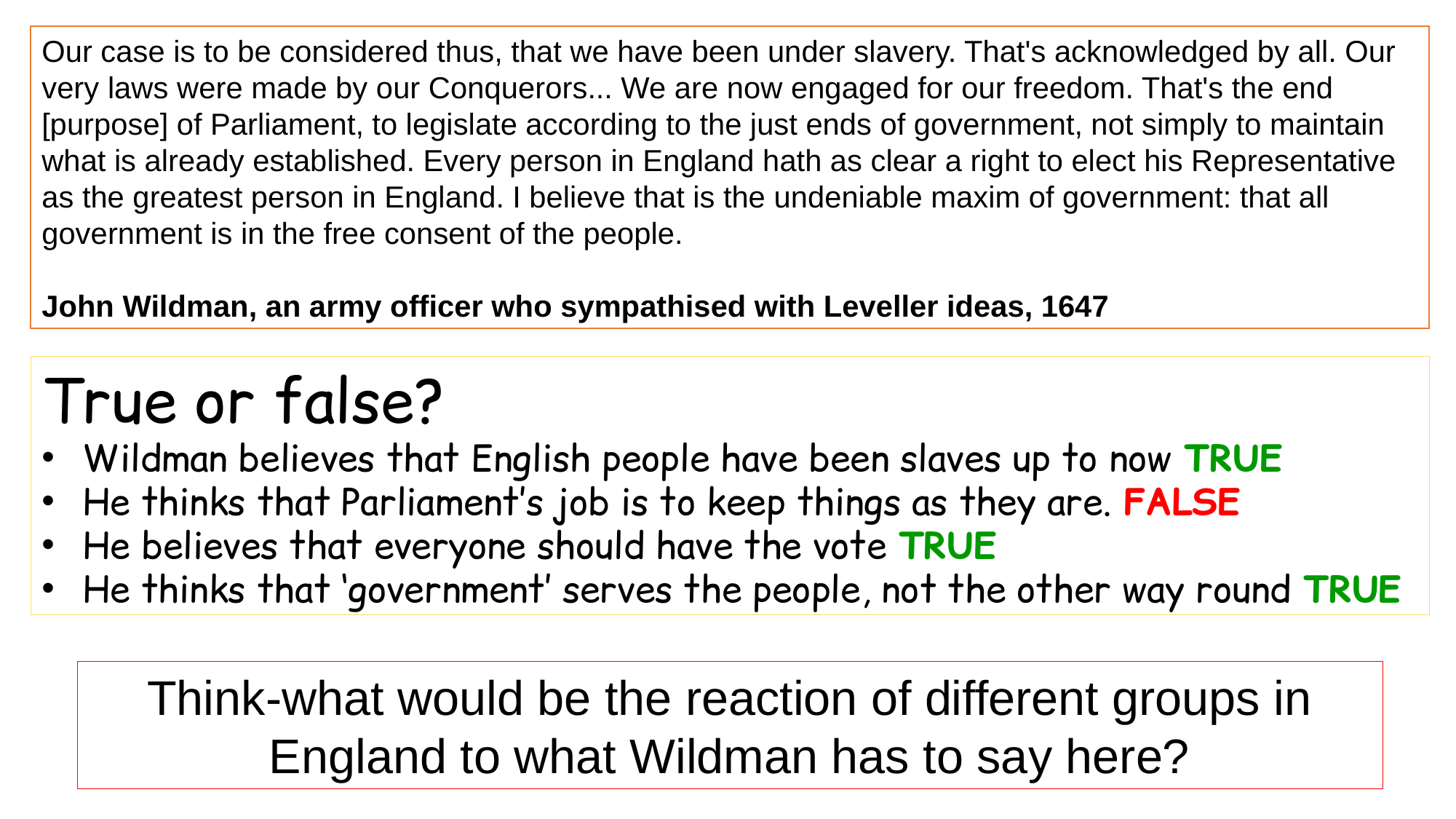

Our case is to be considered thus, that we have been under slavery. That's acknowledged by all. Our very laws were made by our Conquerors... We are now engaged for our freedom. That's the end [purpose] of Parliament, to legislate according to the just ends of government, not simply to maintain what is already established. Every person in England hath as clear a right to elect his Representative as the greatest person in England. I believe that is the undeniable maxim of government: that all government is in the free consent of the people.

John Wildman, an army officer who sympathised with Leveller ideas, 1647
True or false?
Wildman believes that English people have been slaves up to now TRUE
He thinks that Parliament’s job is to keep things as they are. FALSE
He believes that everyone should have the vote TRUE
He thinks that ‘government’ serves the people, not the other way round TRUE
Think-what would be the reaction of different groups in England to what Wildman has to say here?